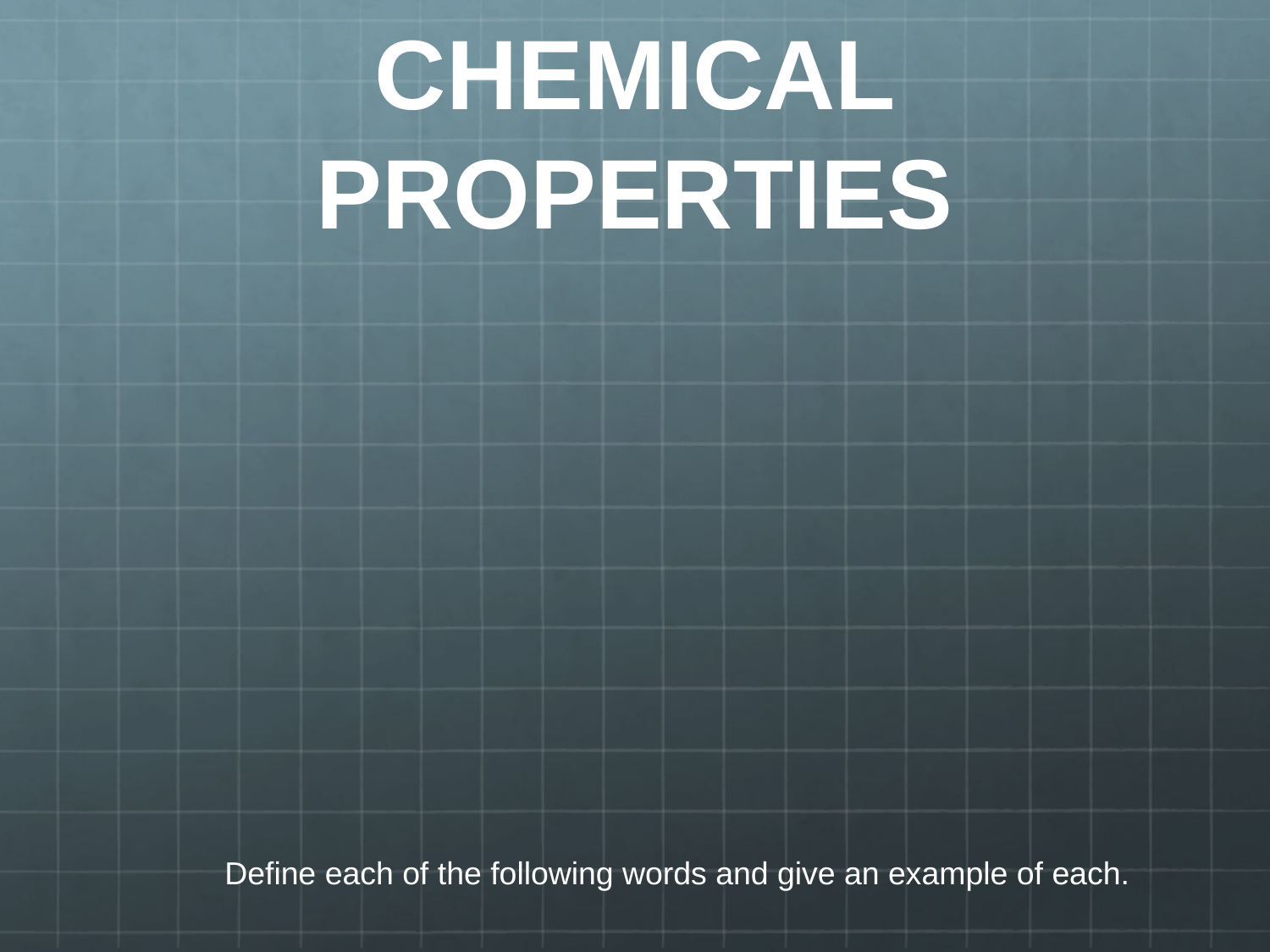

# CHEMICAL PROPERTIES

       Define each of the following words and give an example of each.